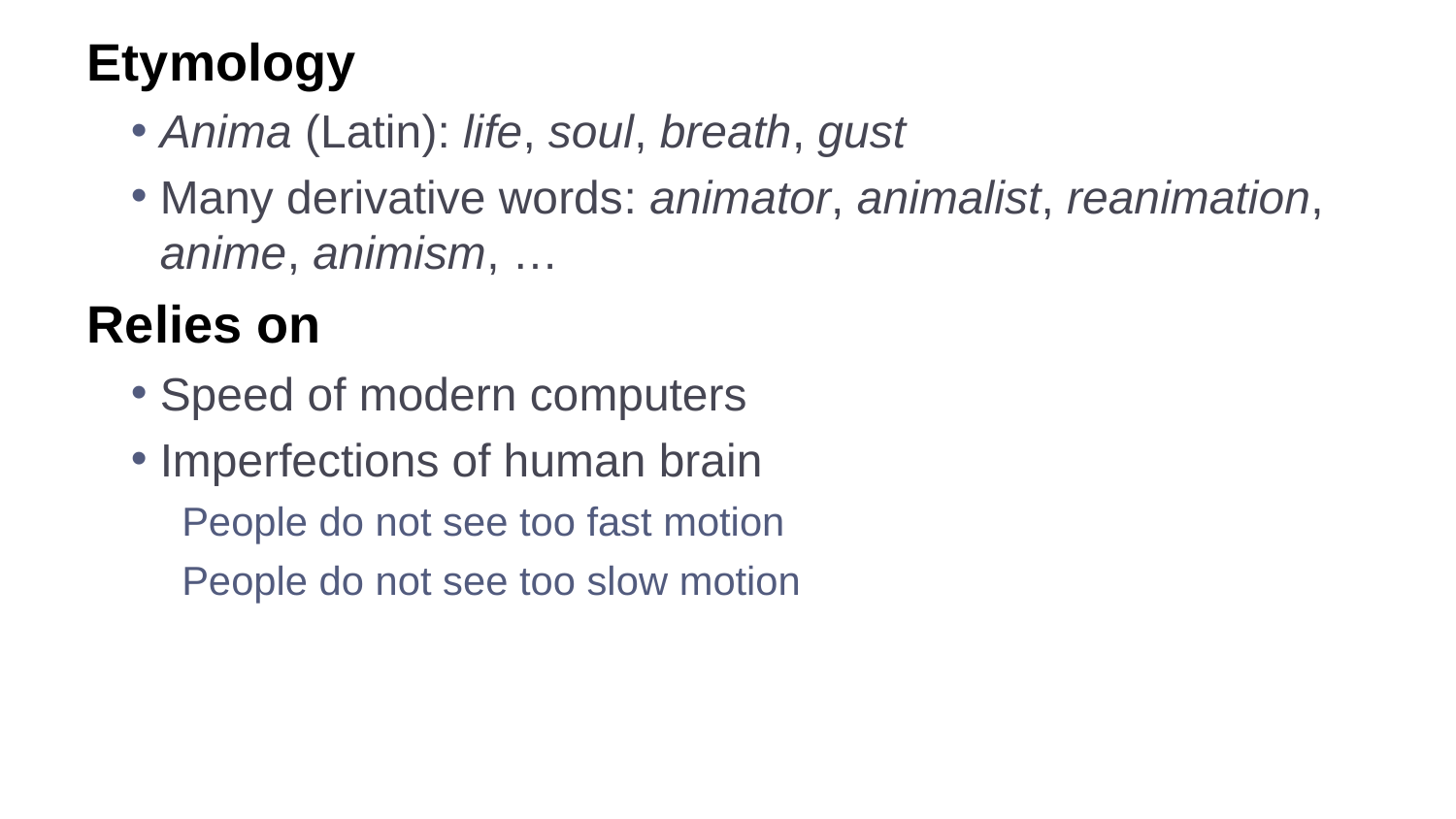

Etymology
Anima (Latin): life, soul, breath, gust
Many derivative words: animator, animalist, reanimation, anime, animism, …
Relies on
Speed of modern computers
Imperfections of human brain
People do not see too fast motion
People do not see too slow motion